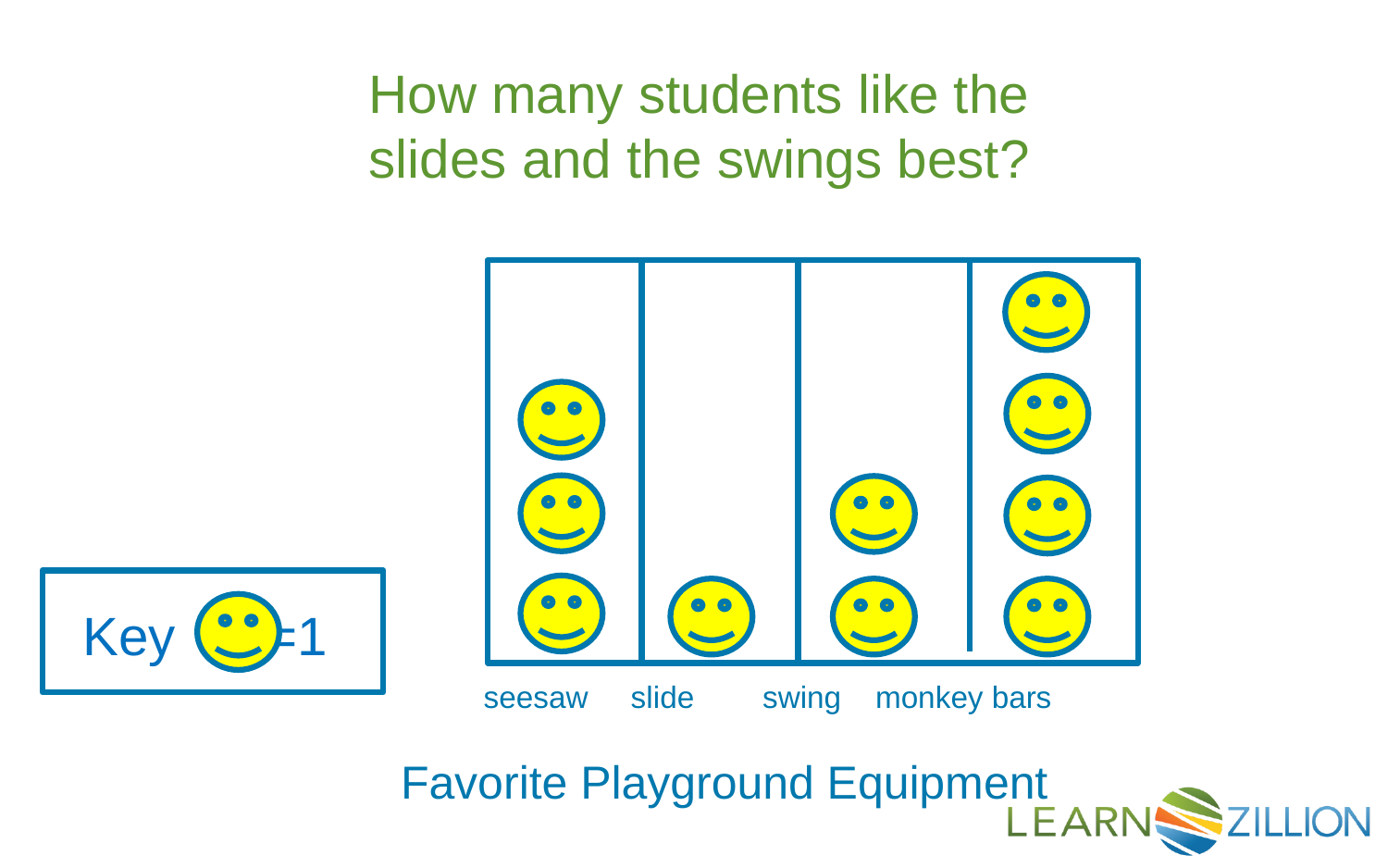

How many students like the slides and the swings best?

Key      =1
seesaw     slide        swing    monkey bars
Favorite Playground Equipment